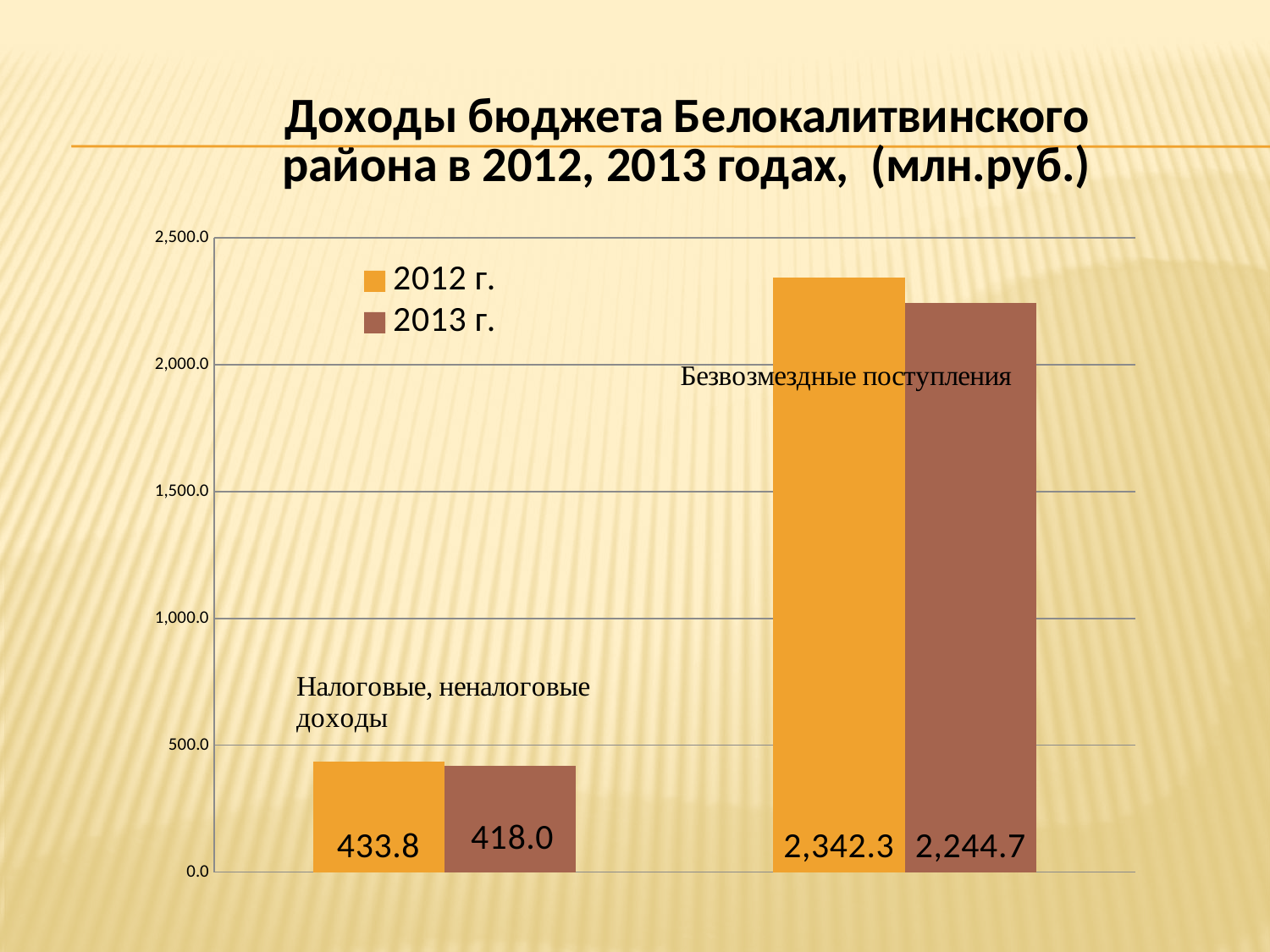

### Chart: Доходы бюджета Белокалитвинского района в 2012, 2013 годах,  (млн.руб.)

| Category | 2012 г. | 2013 г. |
|---|---|---|
| 2244.6999999999998 | 433.8 | 418.0 |